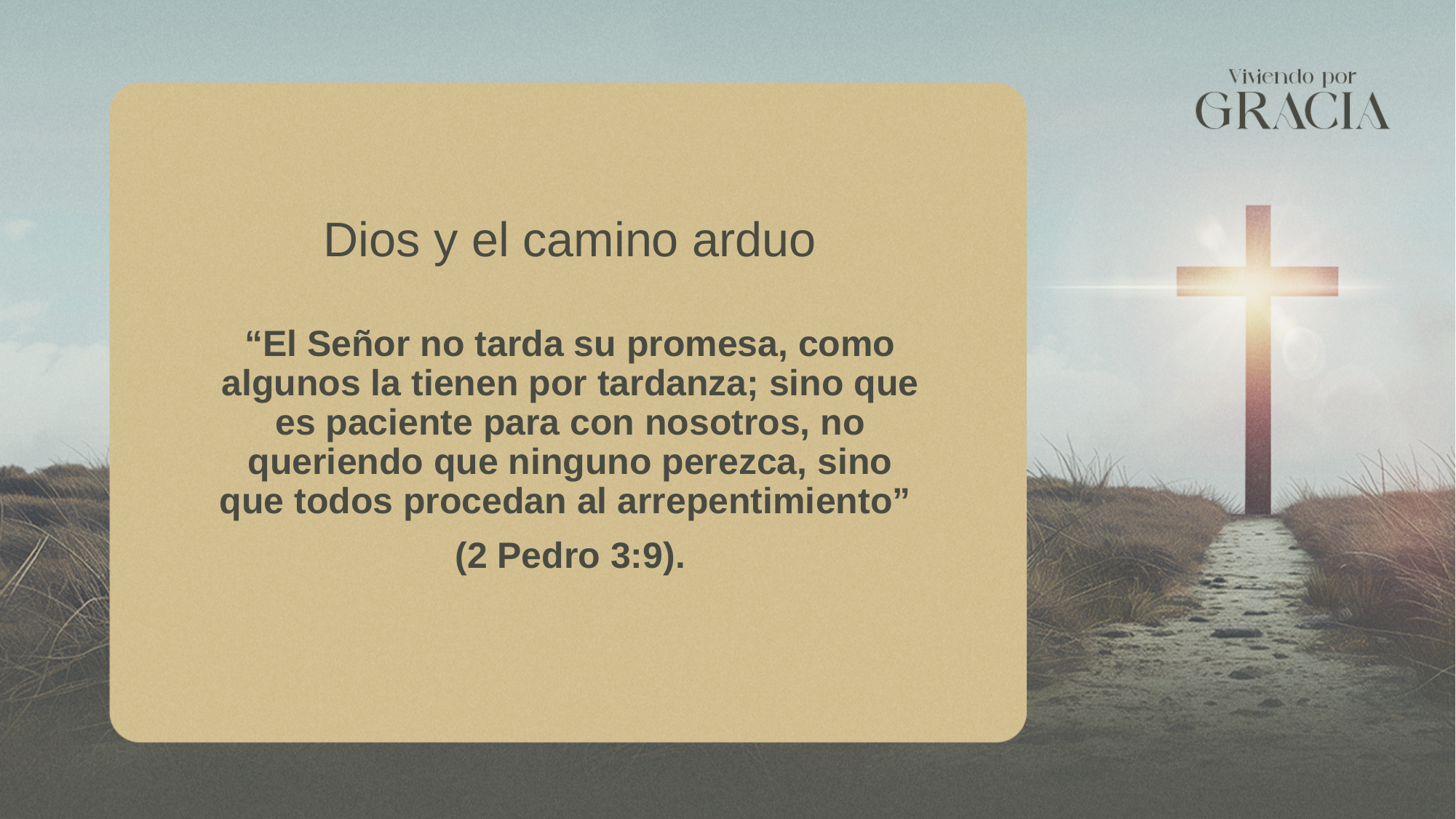

Dios y el camino arduo
“El Señor no tarda su promesa, como algunos la tienen por tardanza; sino que es paciente para con nosotros, no queriendo que ninguno perezca, sino que todos procedan al arrepentimiento”
(2 Pedro 3:9).